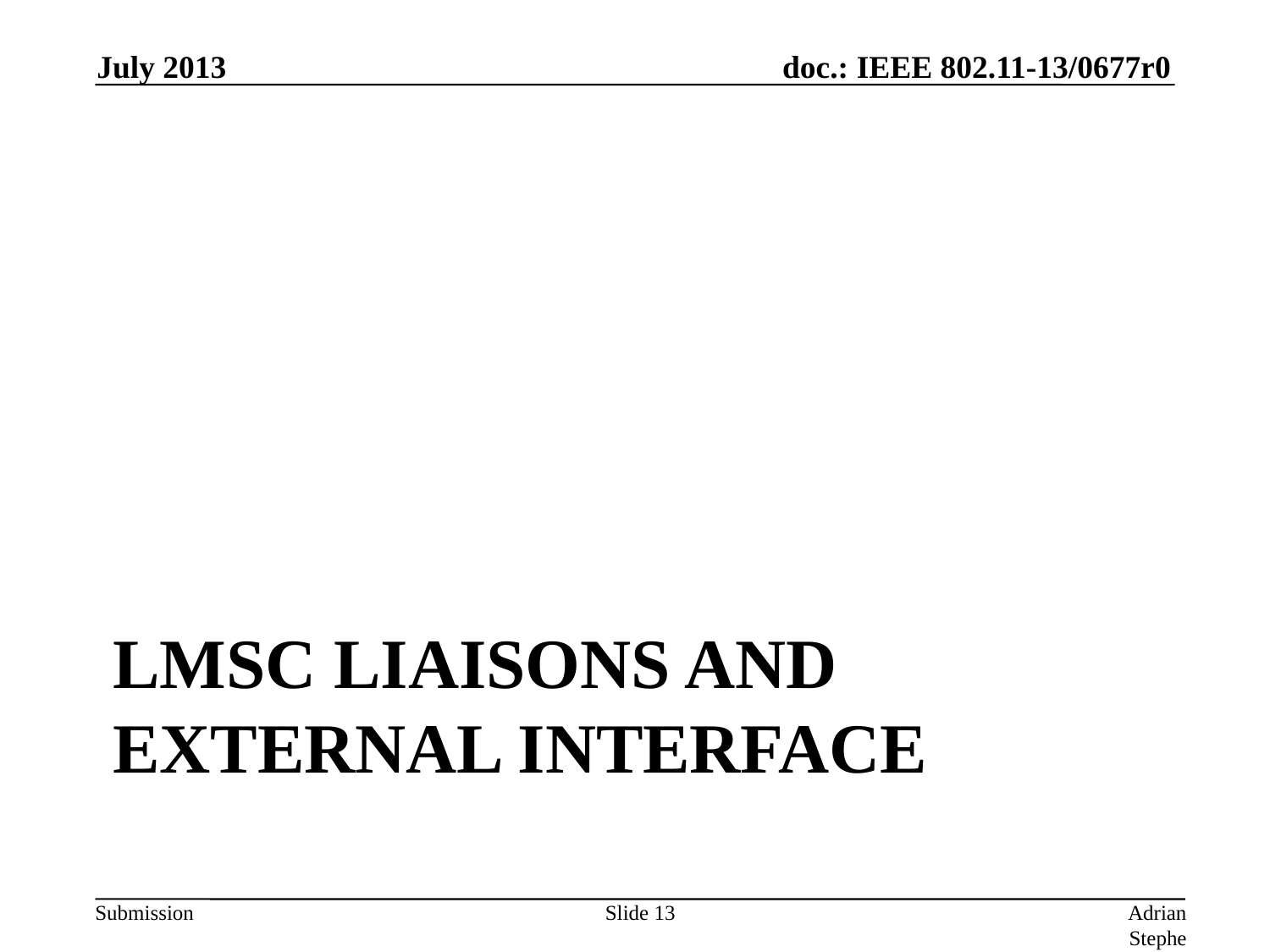

July 2013

# LMSC Liaisons and External Interface
Slide 13
Adrian Stephens, Intel Corporation